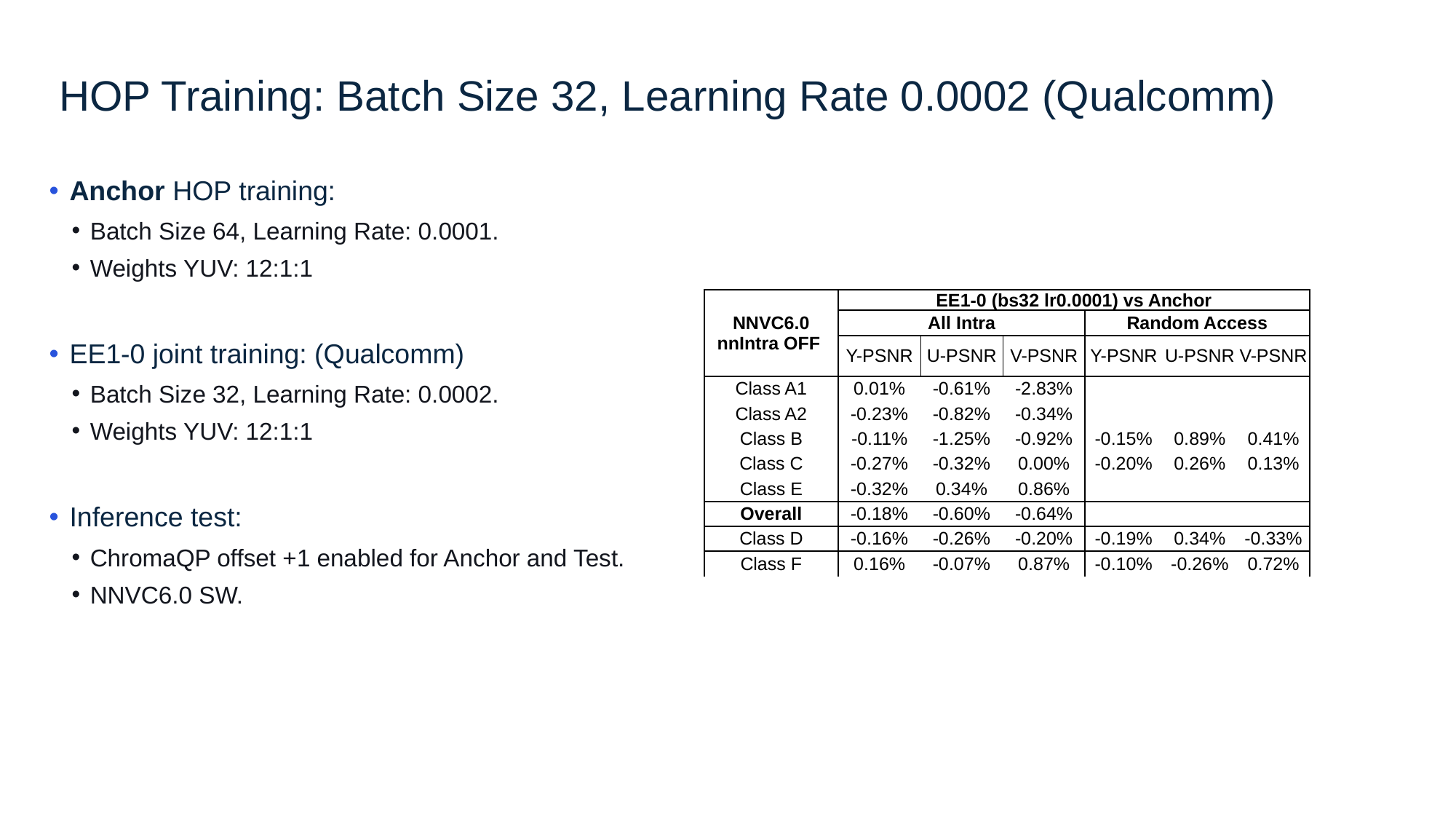

# HOP Training: Batch Size 32, Learning Rate 0.0002 (Qualcomm)
Anchor HOP training:
Batch Size 64, Learning Rate: 0.0001.
Weights YUV: 12:1:1

EE1-0 joint training: (Qualcomm)
Batch Size 32, Learning Rate: 0.0002.
Weights YUV: 12:1:1

Inference test:
ChromaQP offset +1 enabled for Anchor and Test.
NNVC6.0 SW.

| NNVC6.0 nnIntra OFF | EE1-0 (bs32 lr0.0001) vs Anchor |  |  |  |  |  |
| --- | --- | --- | --- | --- | --- | --- |
|  | All Intra |  |  | Random Access |  |  |
|  | Y-PSNR | U-PSNR | V-PSNR | Y-PSNR | U-PSNR | V-PSNR |
| Class A1 | 0.01% | -0.61% | -2.83% |  |  |  |
| Class A2 | -0.23% | -0.82% | -0.34% |  |  |  |
| Class B | -0.11% | -1.25% | -0.92% | -0.15% | 0.89% | 0.41% |
| Class C | -0.27% | -0.32% | 0.00% | -0.20% | 0.26% | 0.13% |
| Class E | -0.32% | 0.34% | 0.86% |  |  |  |
| Overall | -0.18% | -0.60% | -0.64% |  |  |  |
| Class D | -0.16% | -0.26% | -0.20% | -0.19% | 0.34% | -0.33% |
| Class F | 0.16% | -0.07% | 0.87% | -0.10% | -0.26% | 0.72% |